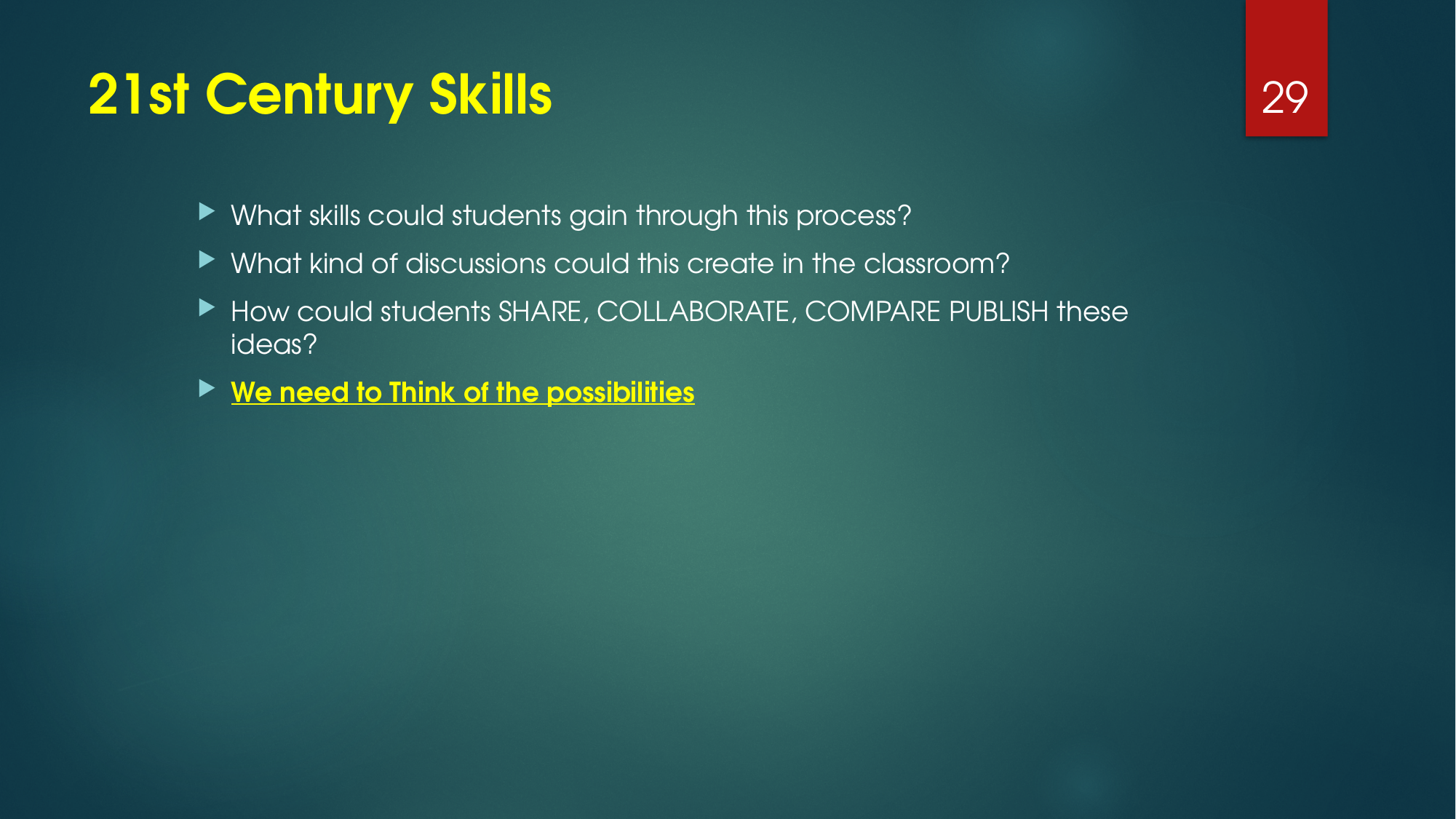

29
# 21st Century Skills
What skills could students gain through this process?
What kind of discussions could this create in the classroom?
How could students SHARE, COLLABORATE, COMPARE PUBLISH these ideas?
We need to Think of the possibilities